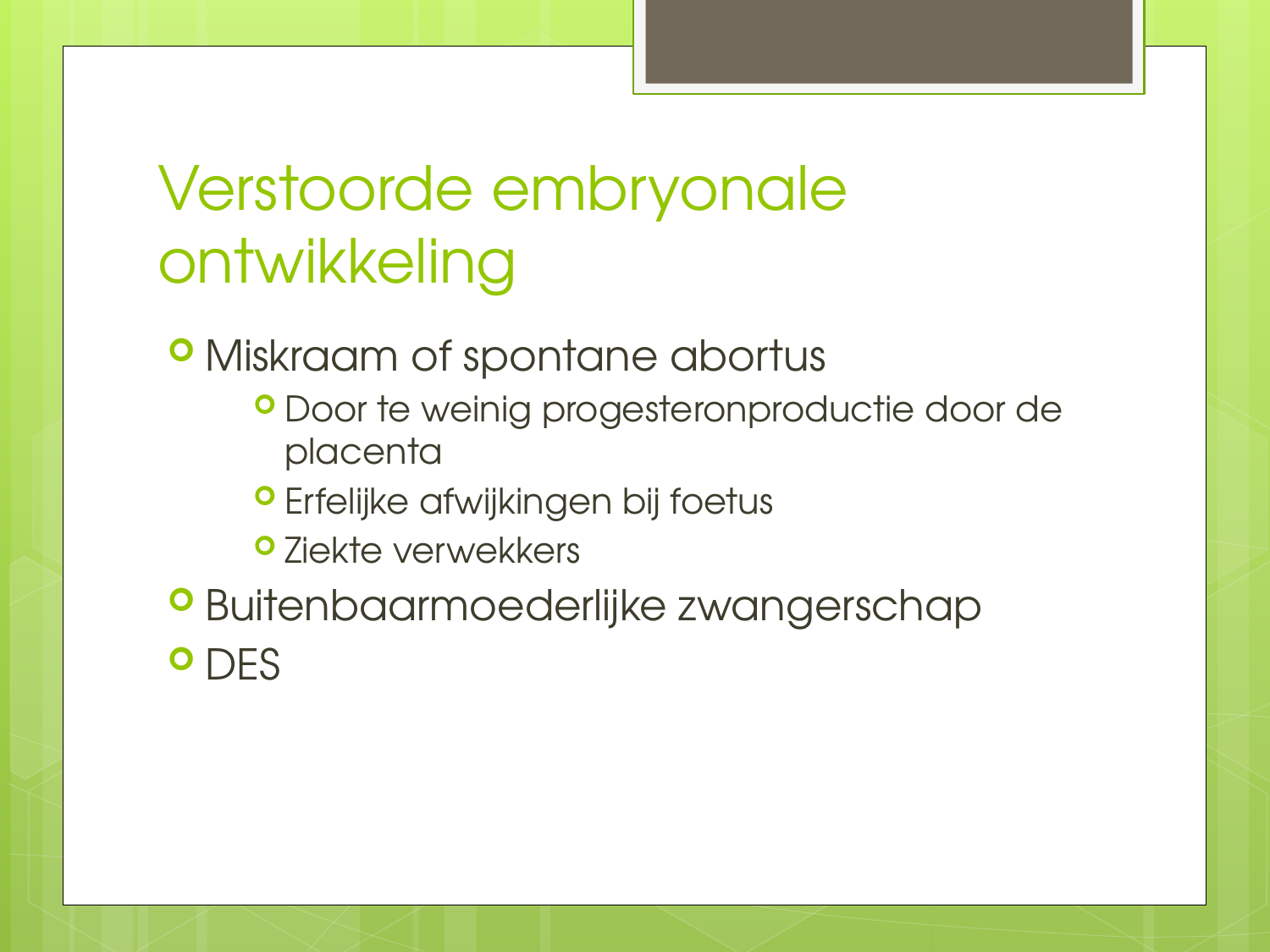

# Verstoorde embryonale ontwikkeling
Miskraam of spontane abortus
Door te weinig progesteronproductie door de placenta
Erfelijke afwijkingen bij foetus
Ziekte verwekkers
Buitenbaarmoederlijke zwangerschap
DES